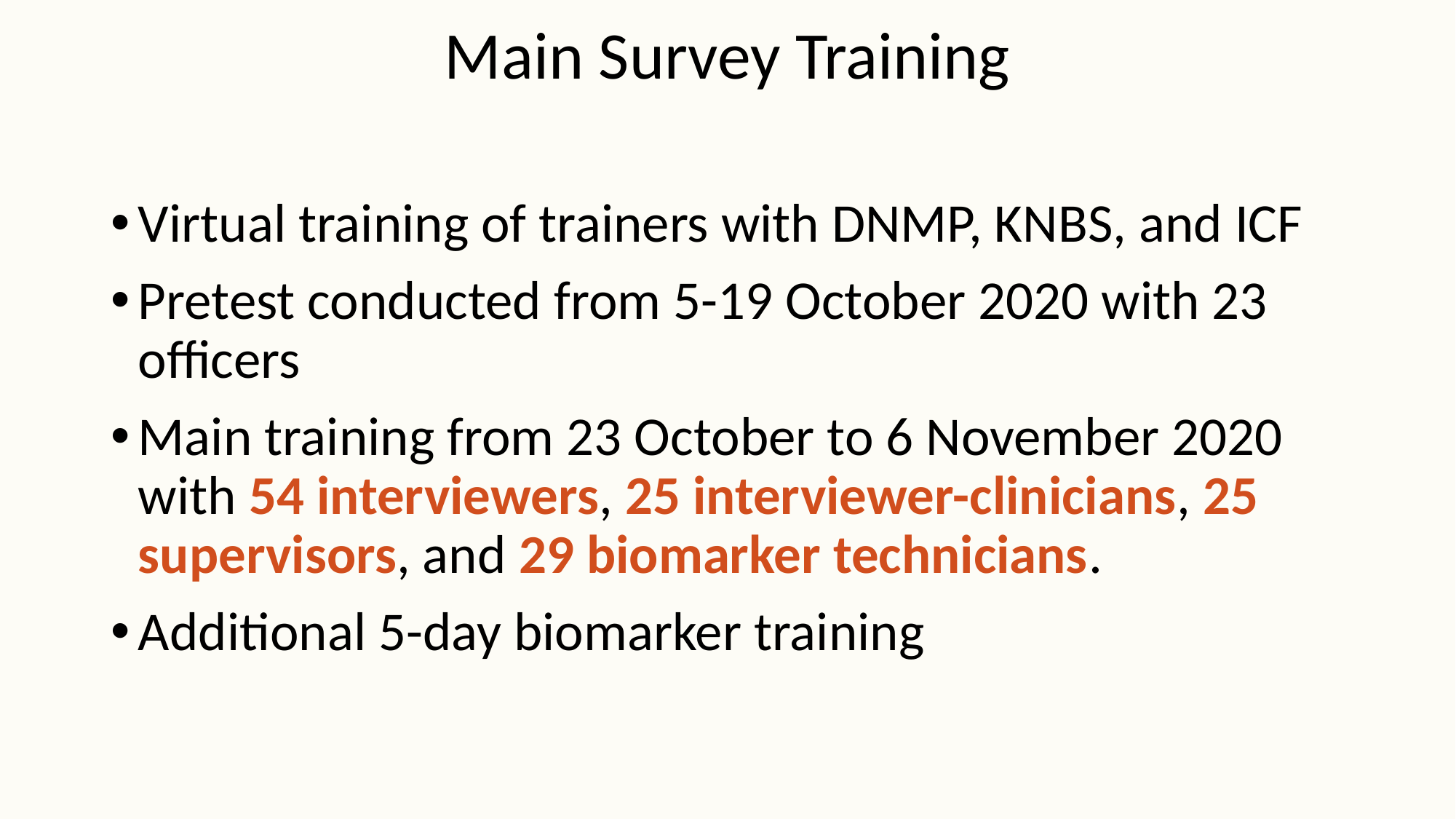

# Main Survey Training
Virtual training of trainers with DNMP, KNBS, and ICF
Pretest conducted from 5-19 October 2020 with 23 officers
Main training from 23 October to 6 November 2020 with 54 interviewers, 25 interviewer-clinicians, 25 supervisors, and 29 biomarker technicians.
Additional 5-day biomarker training